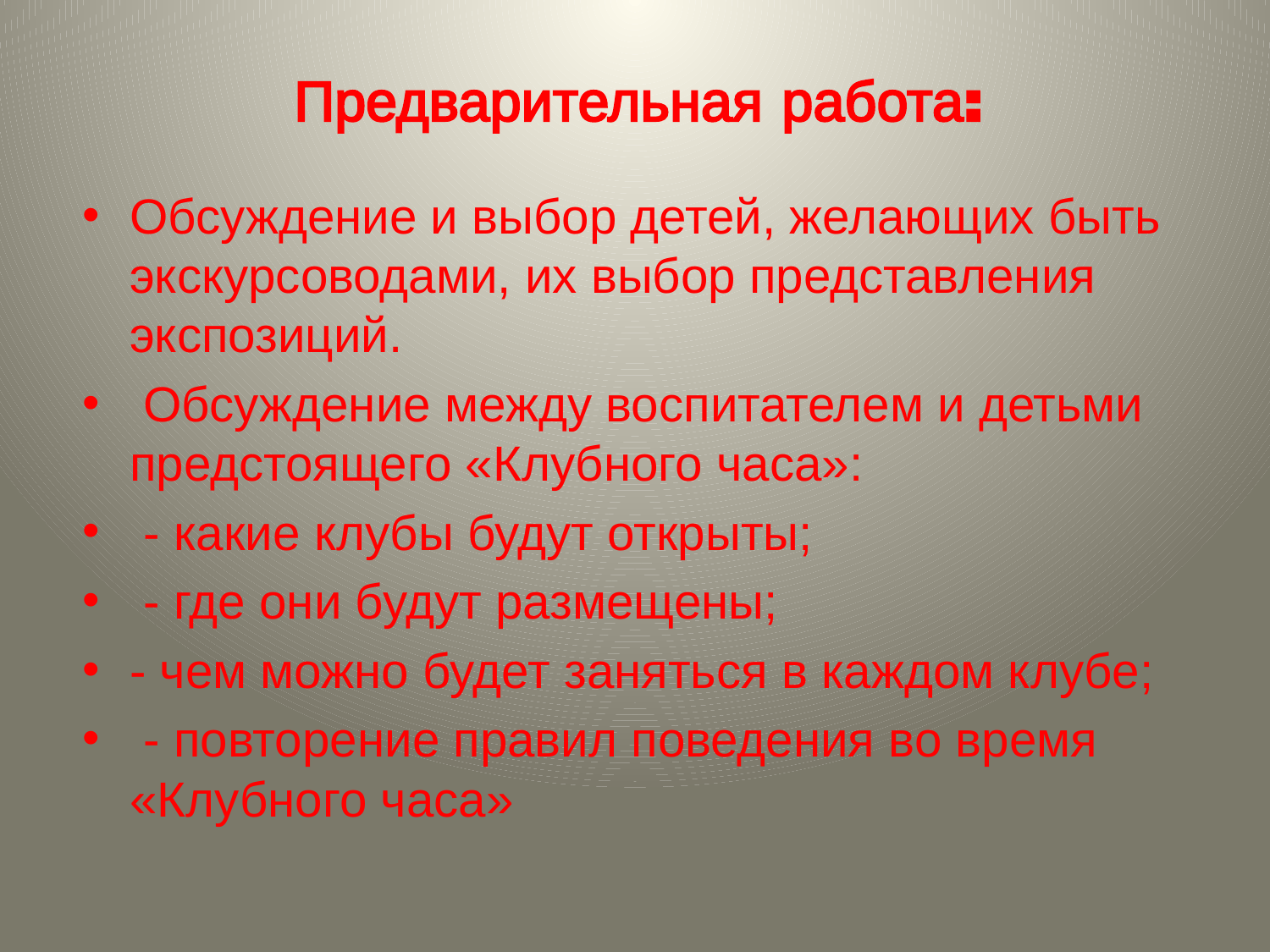

# Предварительная работа:
Обсуждение и выбор детей, желающих быть экскурсоводами, их выбор представления экспозиций.
 Обсуждение между воспитателем и детьми предстоящего «Клубного часа»:
 - какие клубы будут открыты;
 - где они будут размещены;
- чем можно будет заняться в каждом клубе;
 - повторение правил поведения во время «Клубного часа»